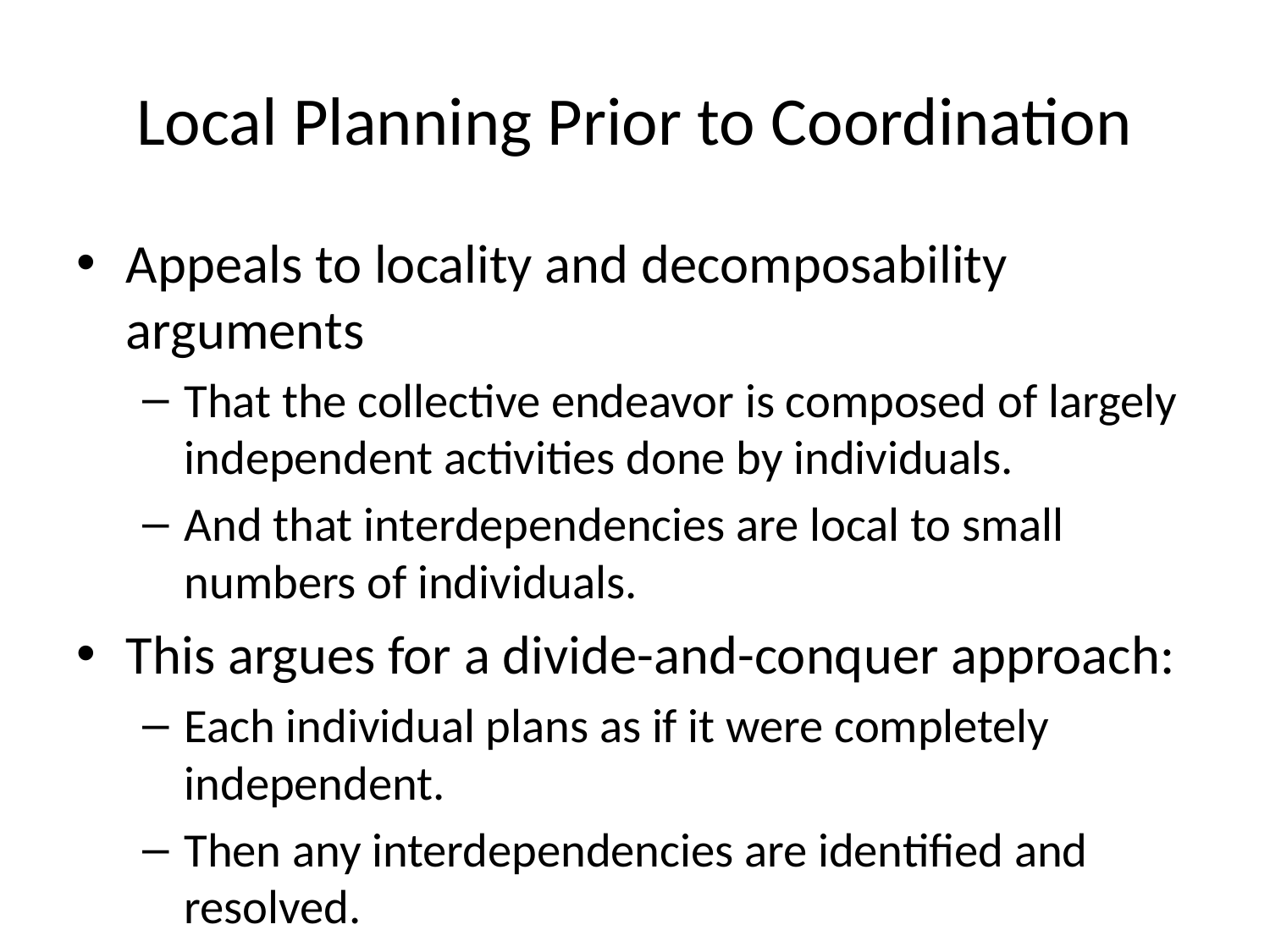

# Local Planning Prior to Coordination
Appeals to locality and decomposability arguments
That the collective endeavor is composed of largely independent activities done by individuals.
And that interdependencies are local to small numbers of individuals.
This argues for a divide-and-conquer approach:
Each individual plans as if it were completely independent.
Then any interdependencies are identified and resolved.